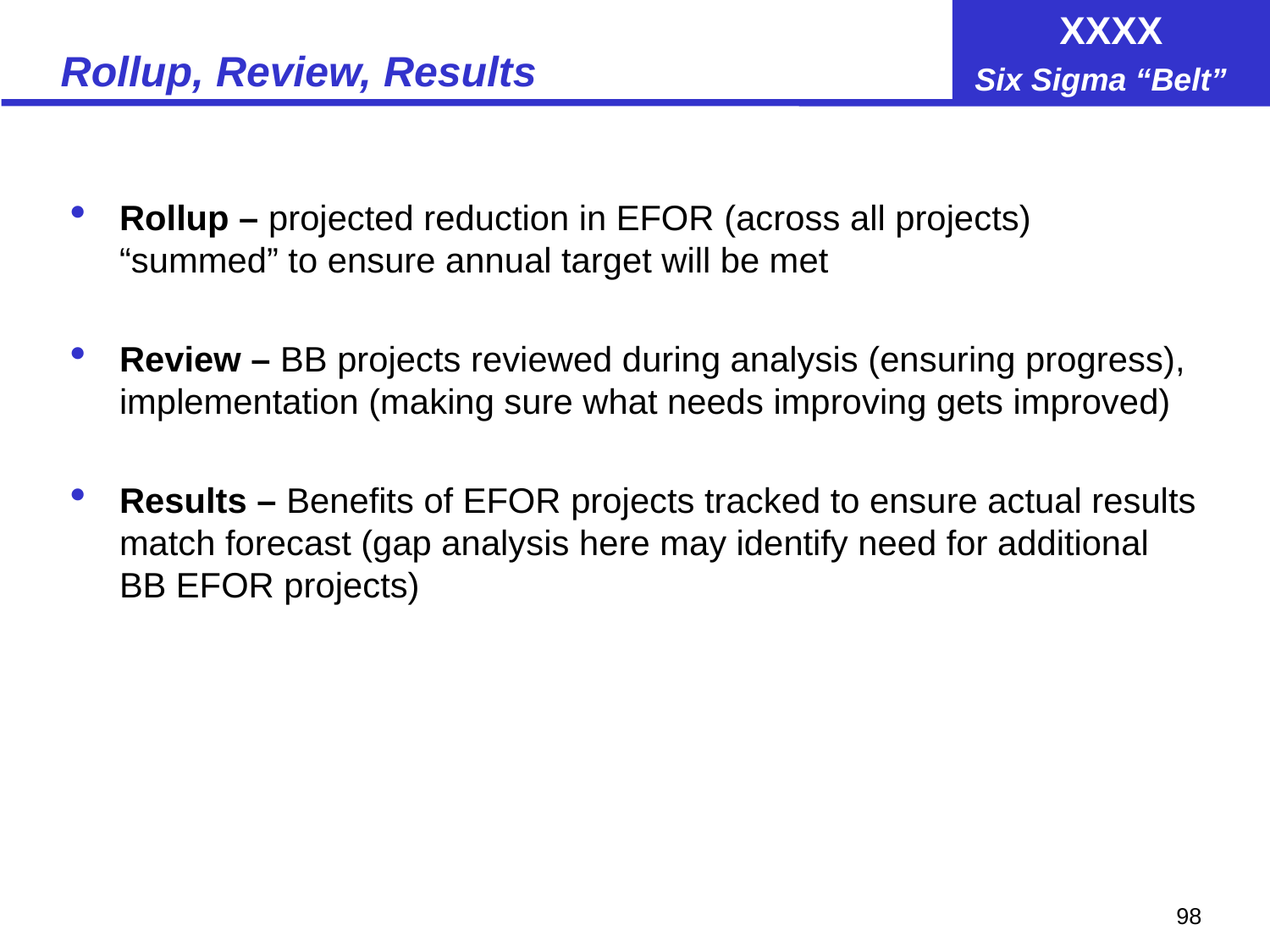

# Rollup, Review, Results
Rollup – projected reduction in EFOR (across all projects) “summed” to ensure annual target will be met

Review – BB projects reviewed during analysis (ensuring progress), implementation (making sure what needs improving gets improved)

Results – Benefits of EFOR projects tracked to ensure actual results match forecast (gap analysis here may identify need for additional BB EFOR projects)